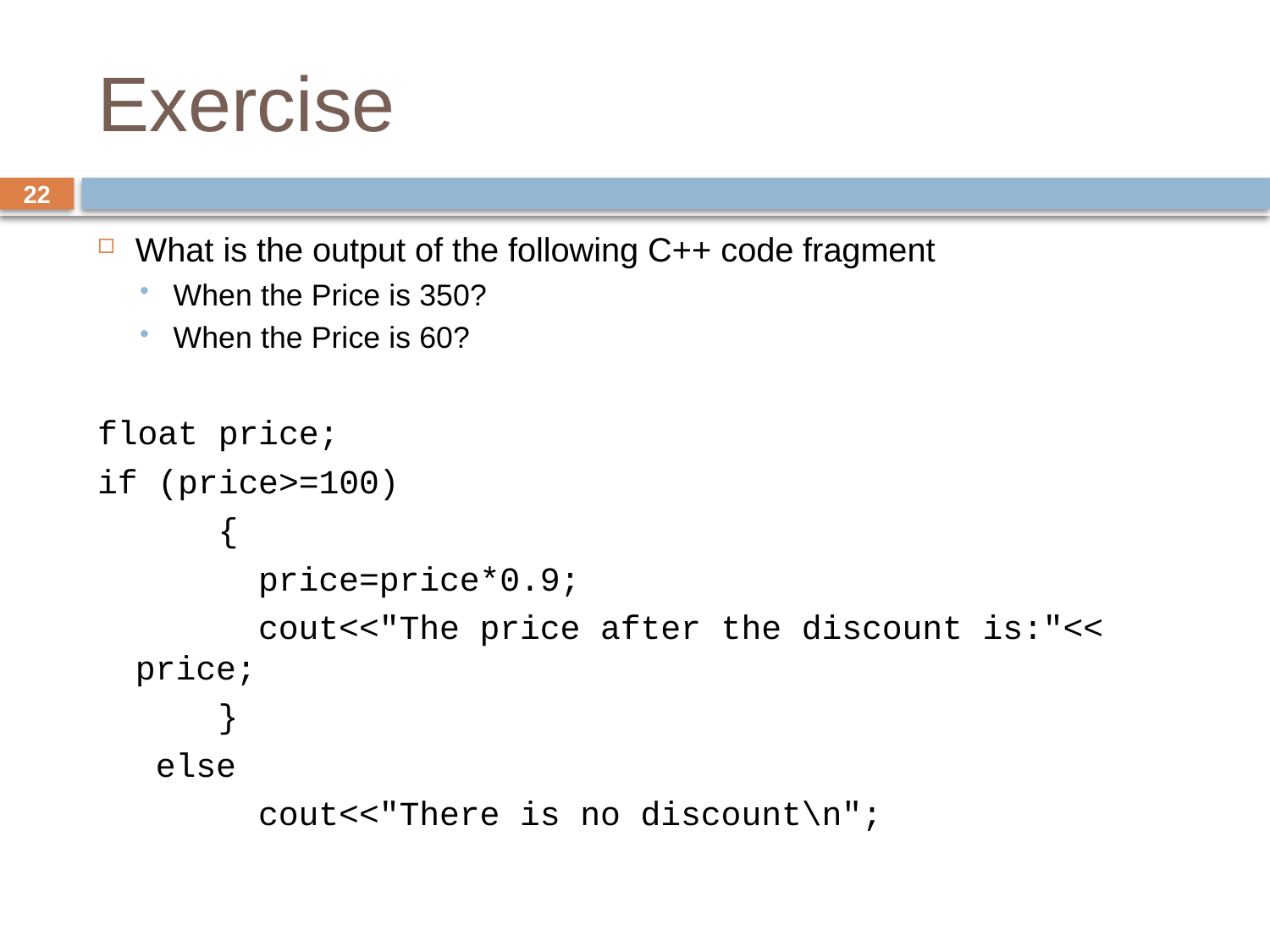

# Exercise
22
What is the output of the following C++ code fragment
When the Price is 350?
When the Price is 60?

float price;
if (price>=100)
      {
        price=price*0.9;
        cout<<"The price after the discount is:"<< price;
      }
 	 else
        cout<<"There is no discount\n";